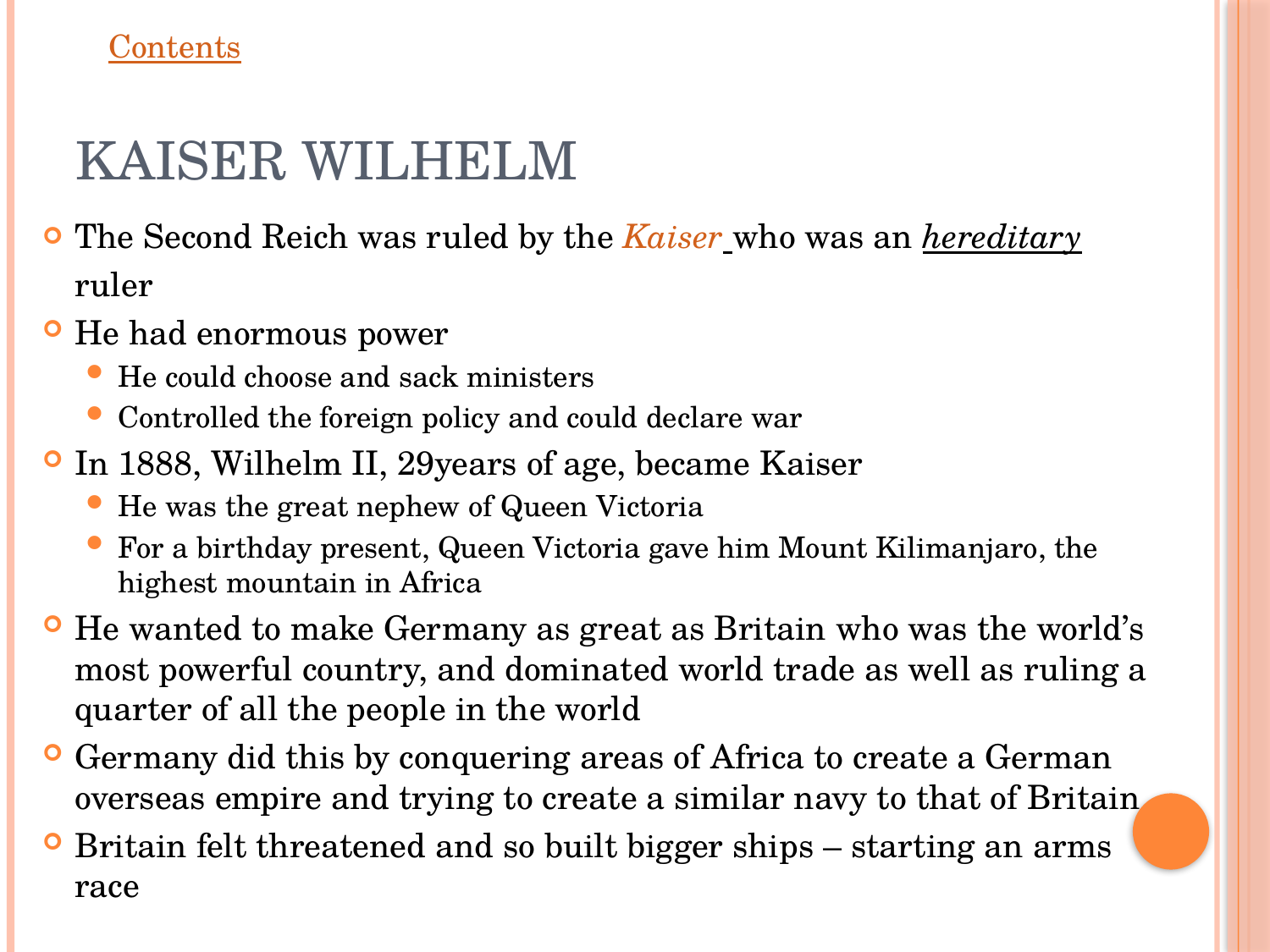

# Kaiser Wilhelm
The Second Reich was ruled by the Kaiser who was an hereditary ruler
He had enormous power
He could choose and sack ministers
Controlled the foreign policy and could declare war
In 1888, Wilhelm II, 29years of age, became Kaiser
He was the great nephew of Queen Victoria
For a birthday present, Queen Victoria gave him Mount Kilimanjaro, the highest mountain in Africa
He wanted to make Germany as great as Britain who was the world’s most powerful country, and dominated world trade as well as ruling a quarter of all the people in the world
Germany did this by conquering areas of Africa to create a German overseas empire and trying to create a similar navy to that of Britain
Britain felt threatened and so built bigger ships – starting an arms race